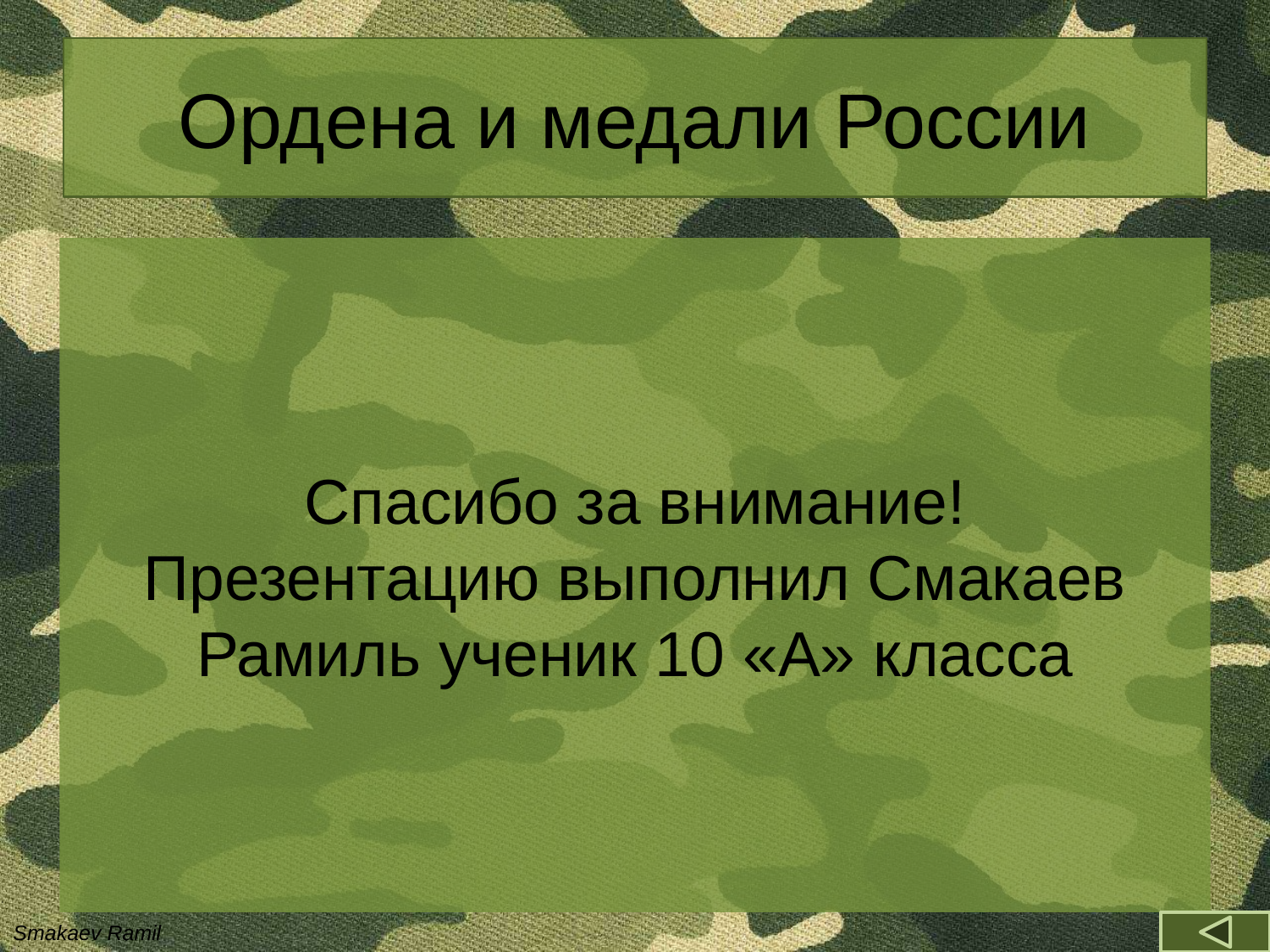

# Ордена и медали России
Спасибо за внимание!
Презентацию выполнил Смакаев Рамиль ученик 10 «А» класса